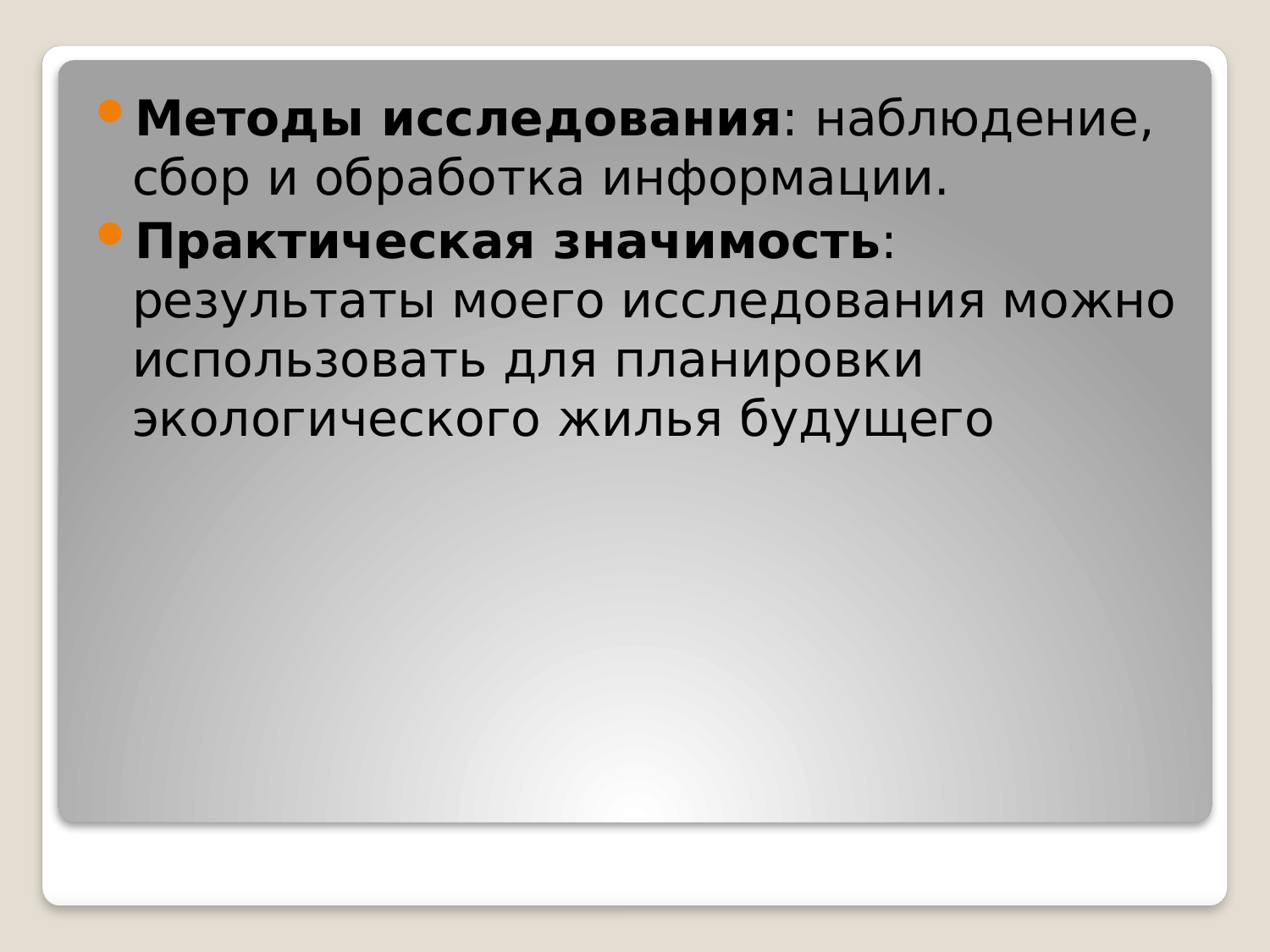

Методы исследования: наблюдение, сбор и обработка информации.
Практическая значимость: результаты моего исследования можно использовать для планировки экологического жилья будущего
#